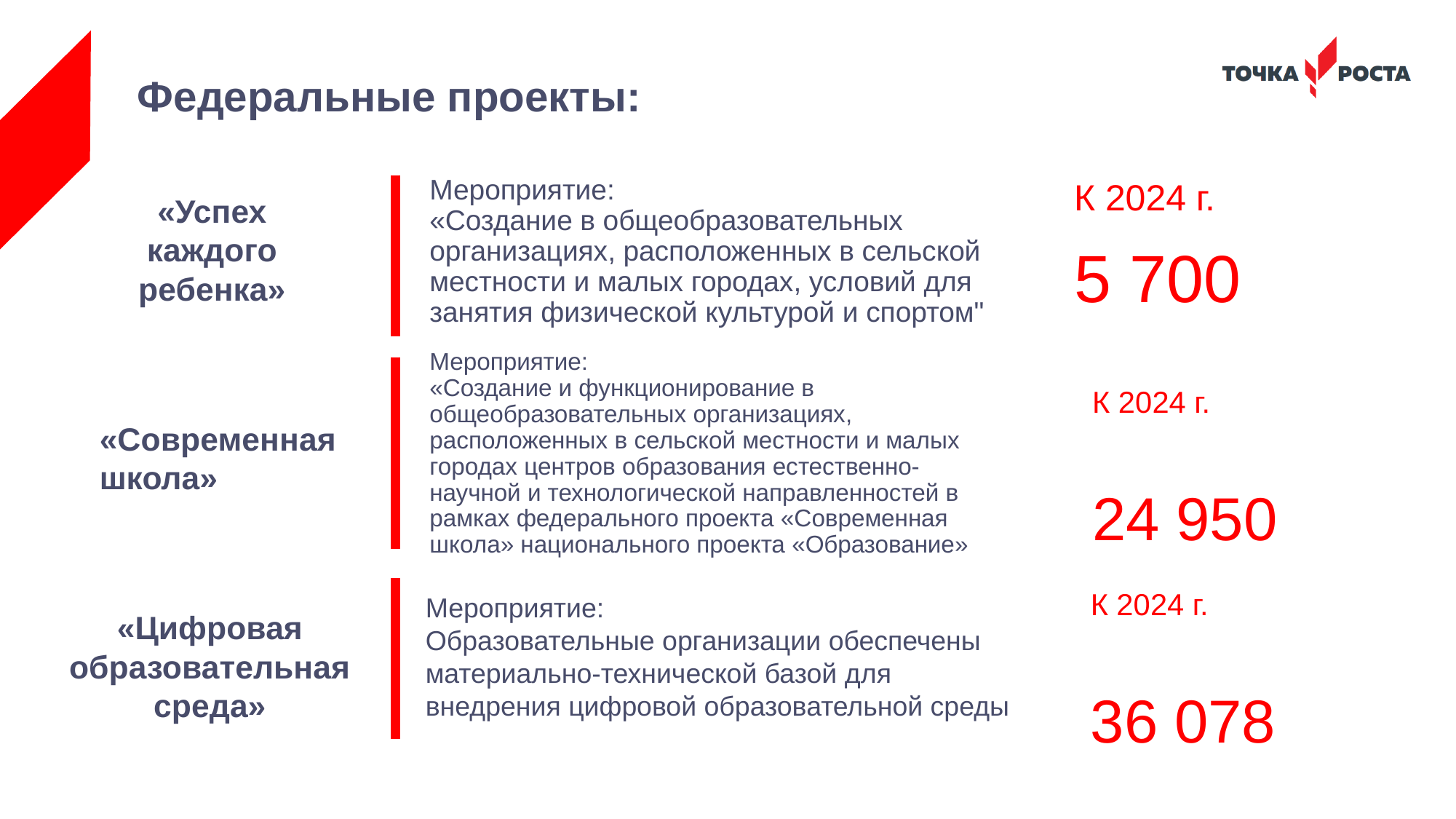

# Федеральные проекты:
К 2024 г.
5 700
Мероприятие:
«Создание в общеобразовательных организациях, расположенных в сельской местности и малых городах, условий для занятия физической культурой и спортом"
«Успех каждого ребенка»
Мероприятие:
«Создание и функционирование в общеобразовательных организациях, расположенных в сельской местности и малых городах центров образования естественно-научной и технологической направленностей в рамках федерального проекта «Современная школа» национального проекта «Образование»
К 2024 г.

24 950
«Современная школа»
Мероприятие:
Образовательные организации обеспечены материально-технической базой для внедрения цифровой образовательной среды
К 2024 г.

36 078
«Цифровая образовательная среда»